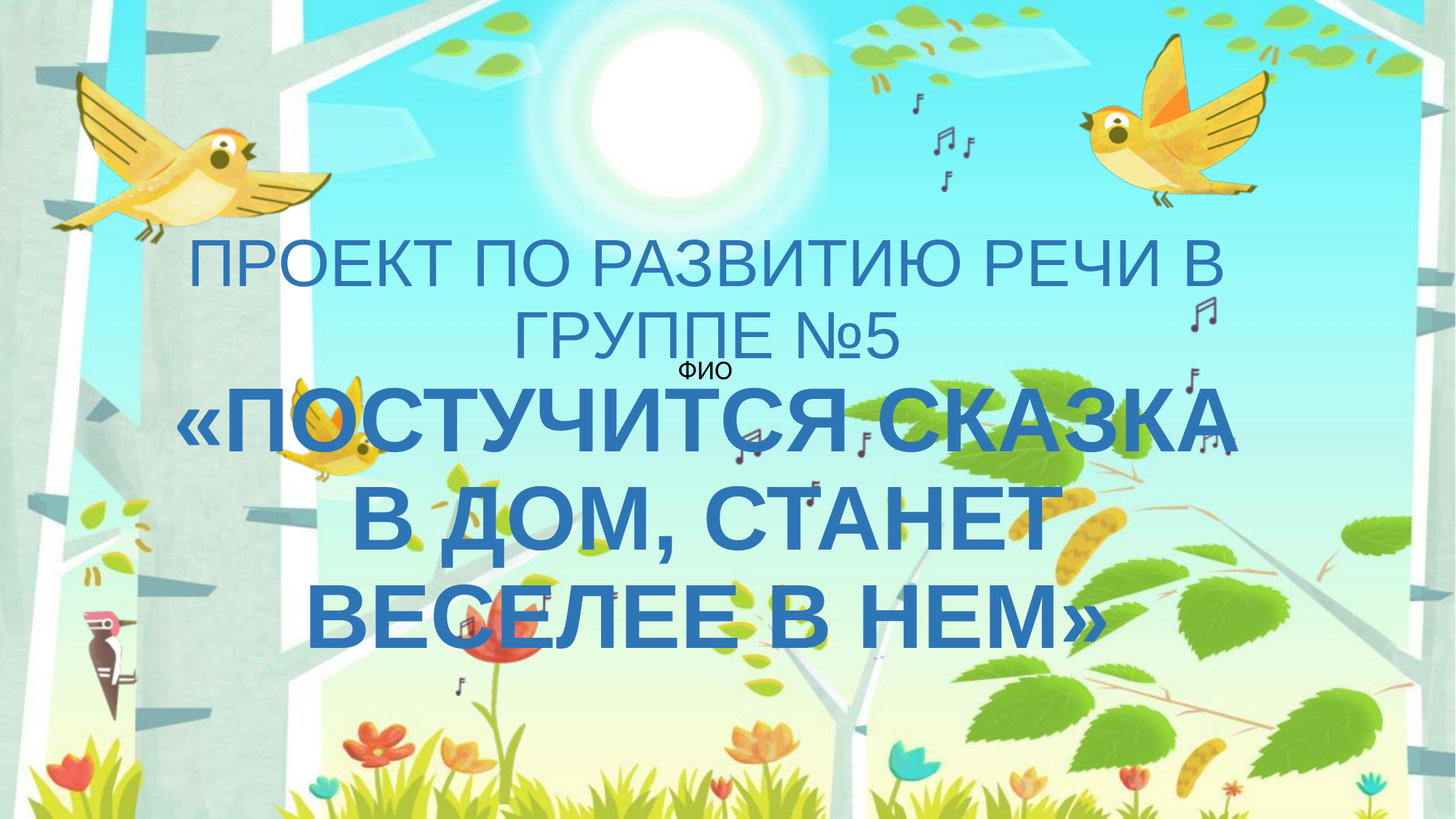

# ПРОЕКТ ПО РАЗВИТИЮ РЕЧИ В ГРУППЕ №5 «ПОСТУЧИТСЯ СКАЗКА В ДОМ, СТАНЕТ ВЕСЕЛЕЕ В НЕМ»
ФИО